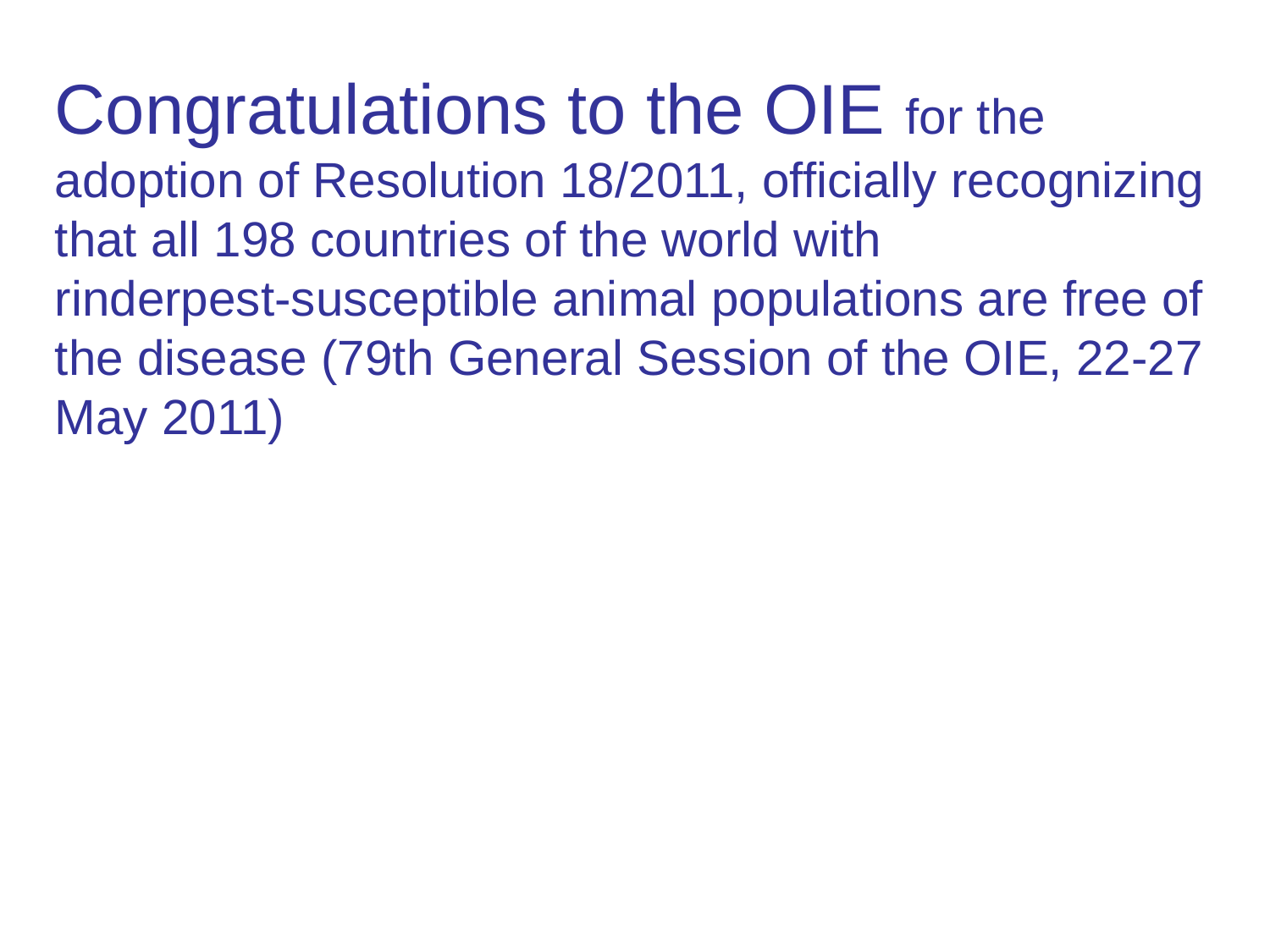

Congratulations to the OIE for the adoption of Resolution 18/2011, officially recognizing that all 198 countries of the world with rinderpest‑susceptible animal populations are free of
the disease (79th General Session of the OIE, 22‑27 May 2011)